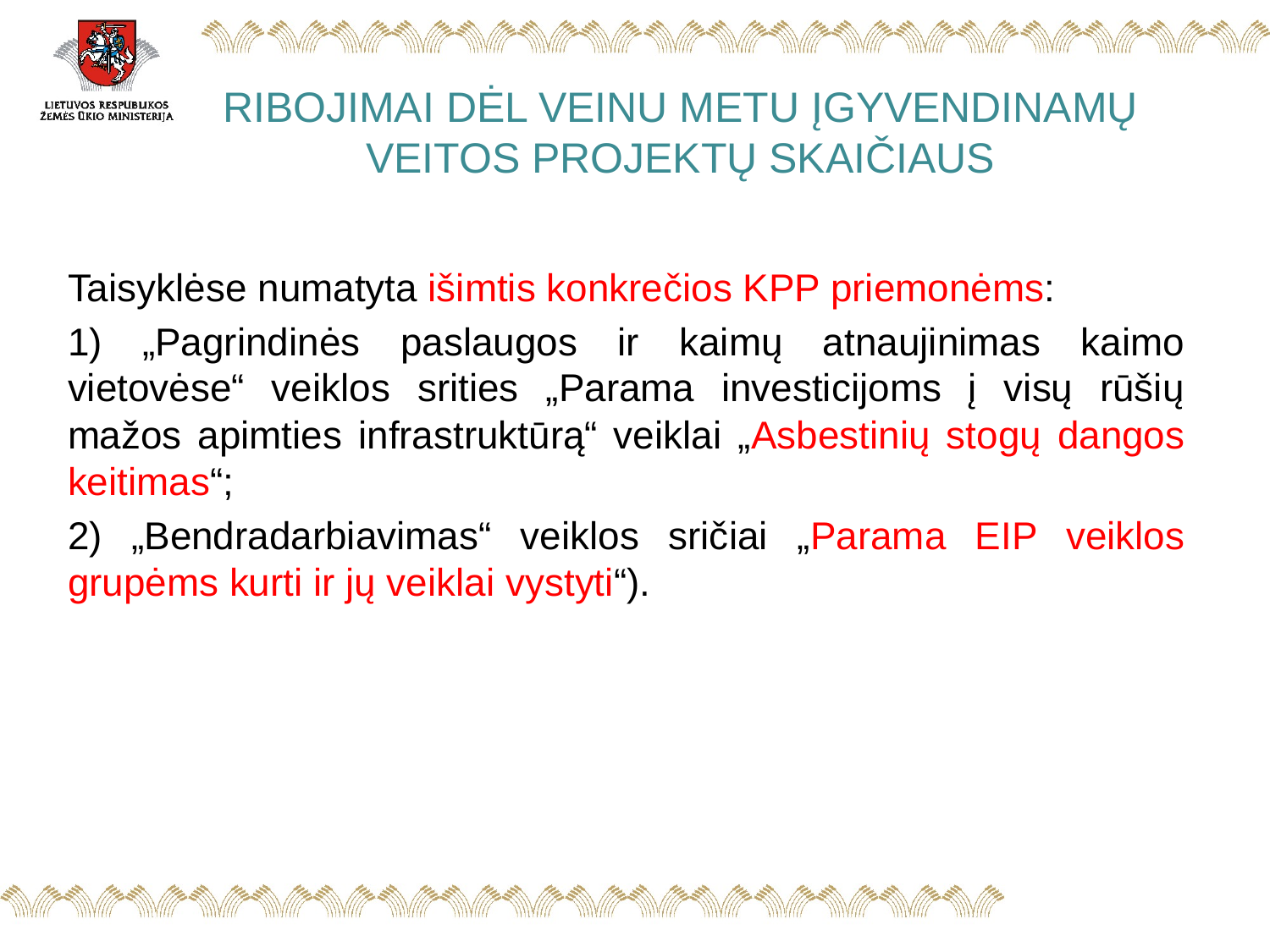

# RIBOJIMAI DĖL VEINU METU ĮGYVENDINAMŲ VEITOS PROJEKTŲ SKAIČIAUS
Taisyklėse numatyta išimtis konkrečios KPP priemonėms:
1) „Pagrindinės paslaugos ir kaimų atnaujinimas kaimo vietovėse“ veiklos srities „Parama investicijoms į visų rūšių mažos apimties infrastruktūrą“ veiklai „Asbestinių stogų dangos keitimas“;
2) „Bendradarbiavimas“ veiklos sričiai „Parama EIP veiklos grupėms kurti ir jų veiklai vystyti“).